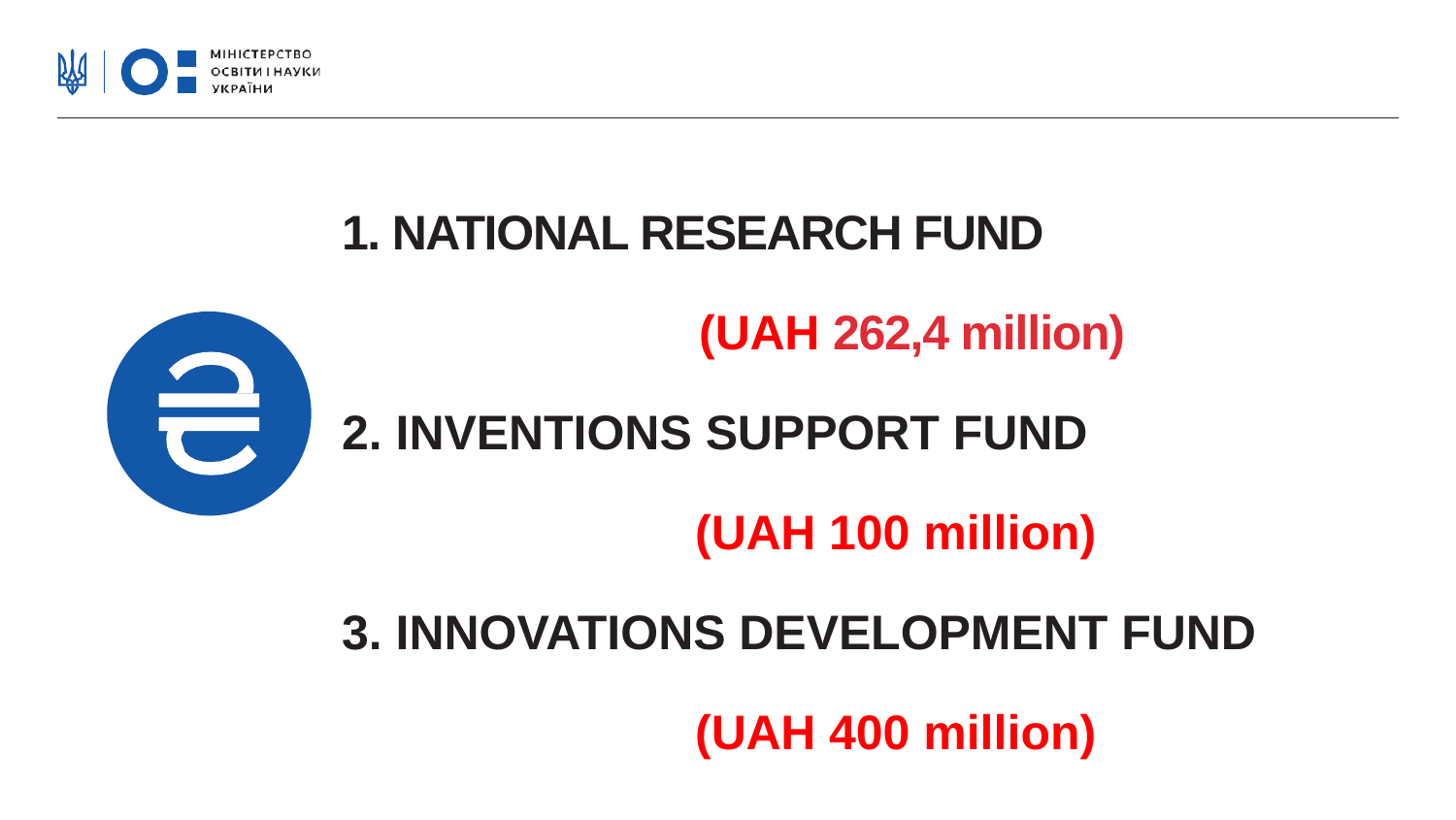

# 1. NATIONAL RESEARCH FUND (UAH 262,4 million) 2. INVENTIONS SUPPORT FUND (UAH 100 million) 3. INNOVATIONS DEVELOPMENT FUND (UAH 400 million)